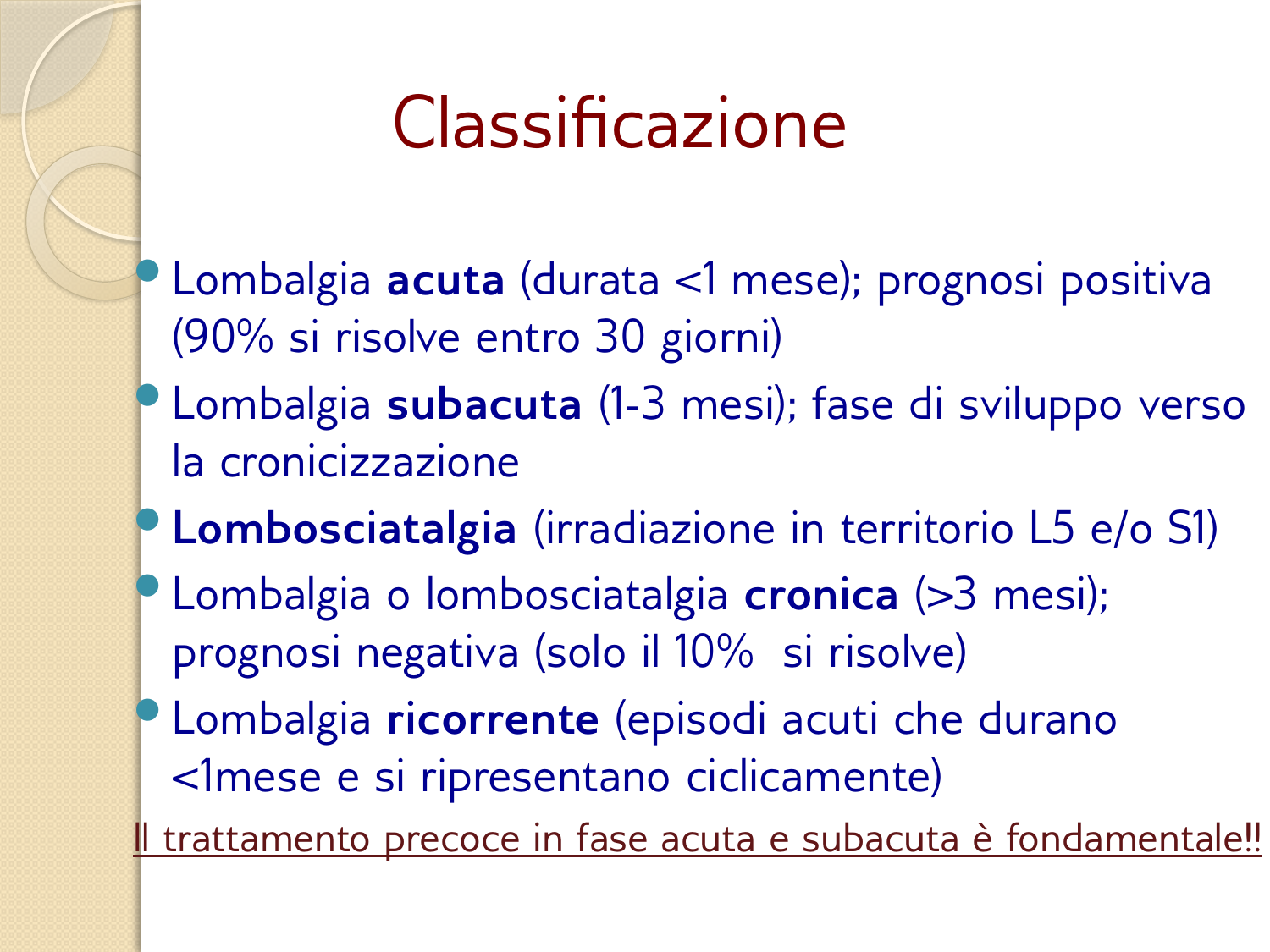

# Classificazione
Lombalgia acuta (durata <1 mese); prognosi positiva  (90% si risolve entro 30 giorni)
Lombalgia subacuta (1-3 mesi); fase di sviluppo verso la cronicizzazione
Lombosciatalgia (irradiazione in territorio L5 e/o S1)
Lombalgia o lombosciatalgia cronica (>3 mesi); prognosi negativa (solo il 10%  si risolve)
Lombalgia ricorrente (episodi acuti che durano <1mese e si ripresentano ciclicamente)
Il trattamento precoce in fase acuta e subacuta è fondamentale!!